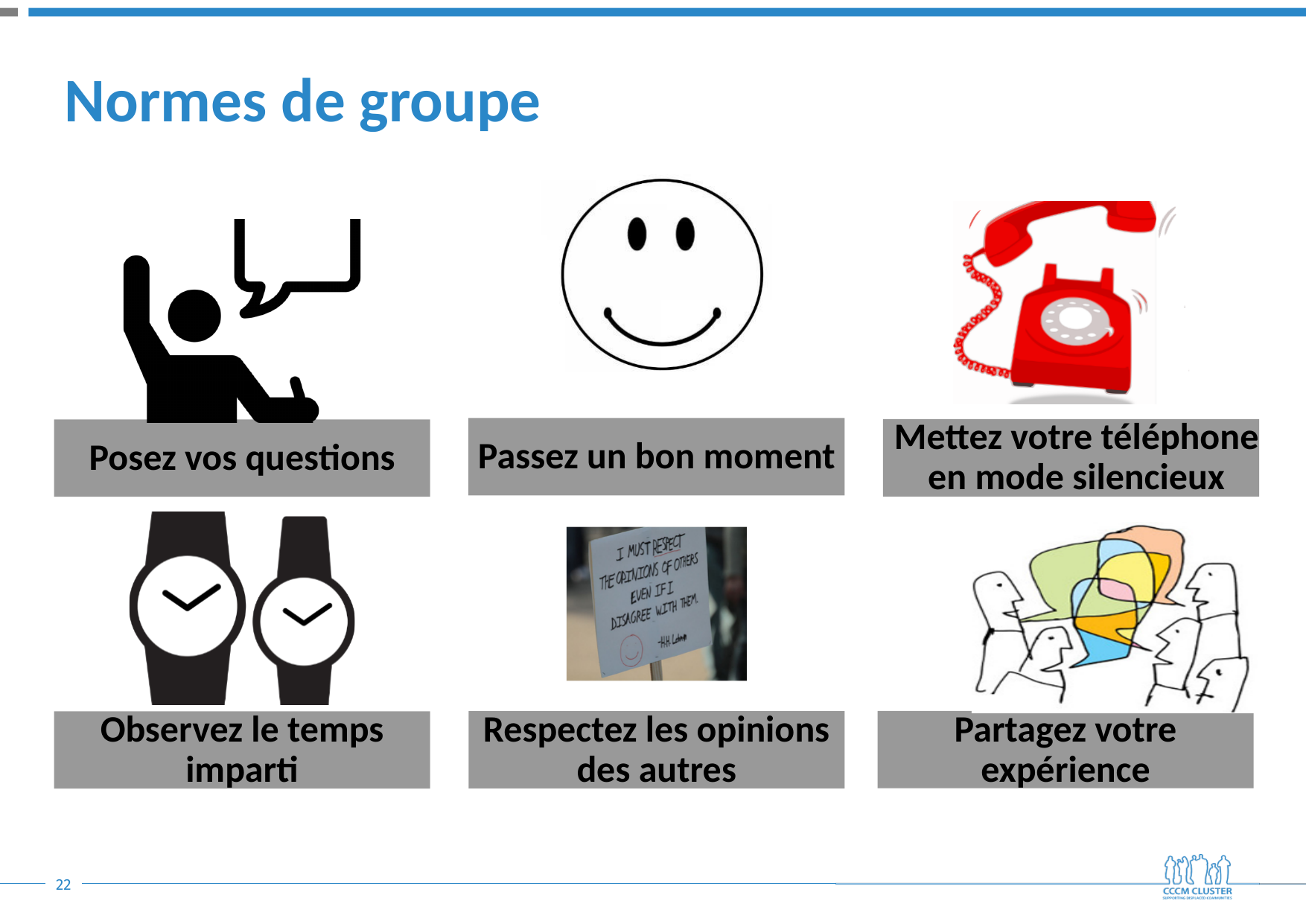

# Normes de groupe

Mettez votre téléphone en mode silencieux

Passez un bon moment

Posez vos questions

Partagez votre expérience

Respectez les opinions des autres

Observez le temps imparti